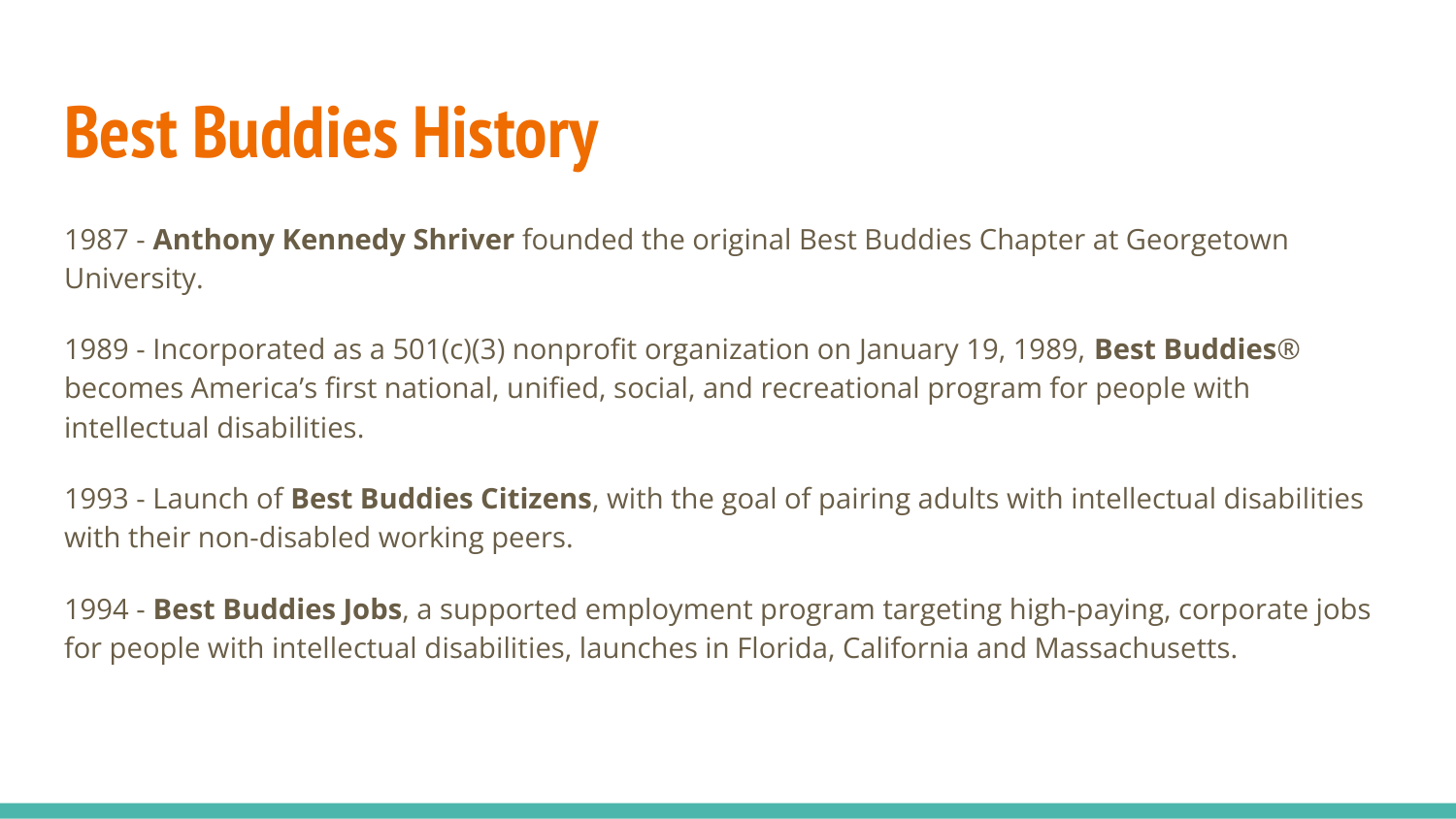

# Best Buddies History
1987 - Anthony Kennedy Shriver founded the original Best Buddies Chapter at Georgetown University.
1989 - Incorporated as a 501(c)(3) nonprofit organization on January 19, 1989, Best Buddies® becomes America’s first national, unified, social, and recreational program for people with intellectual disabilities.
1993 - Launch of Best Buddies Citizens, with the goal of pairing adults with intellectual disabilities with their non-disabled working peers.
1994 - Best Buddies Jobs, a supported employment program targeting high-paying, corporate jobs for people with intellectual disabilities, launches in Florida, California and Massachusetts.